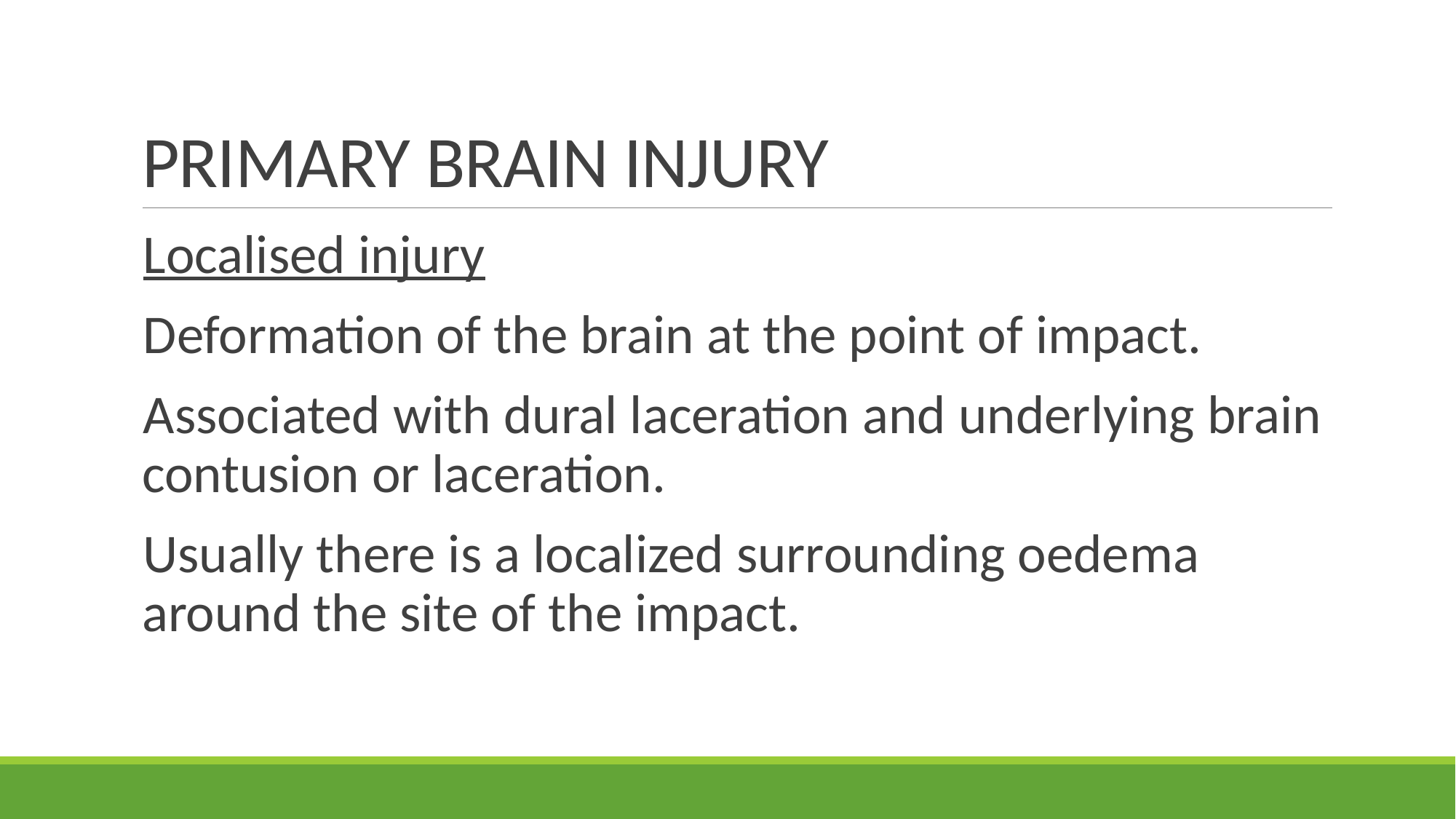

# PRIMARY BRAIN INJURY
Localised injury
Deformation of the brain at the point of impact.
Associated with dural laceration and underlying brain contusion or laceration.
Usually there is a localized surrounding oedema around the site of the impact.